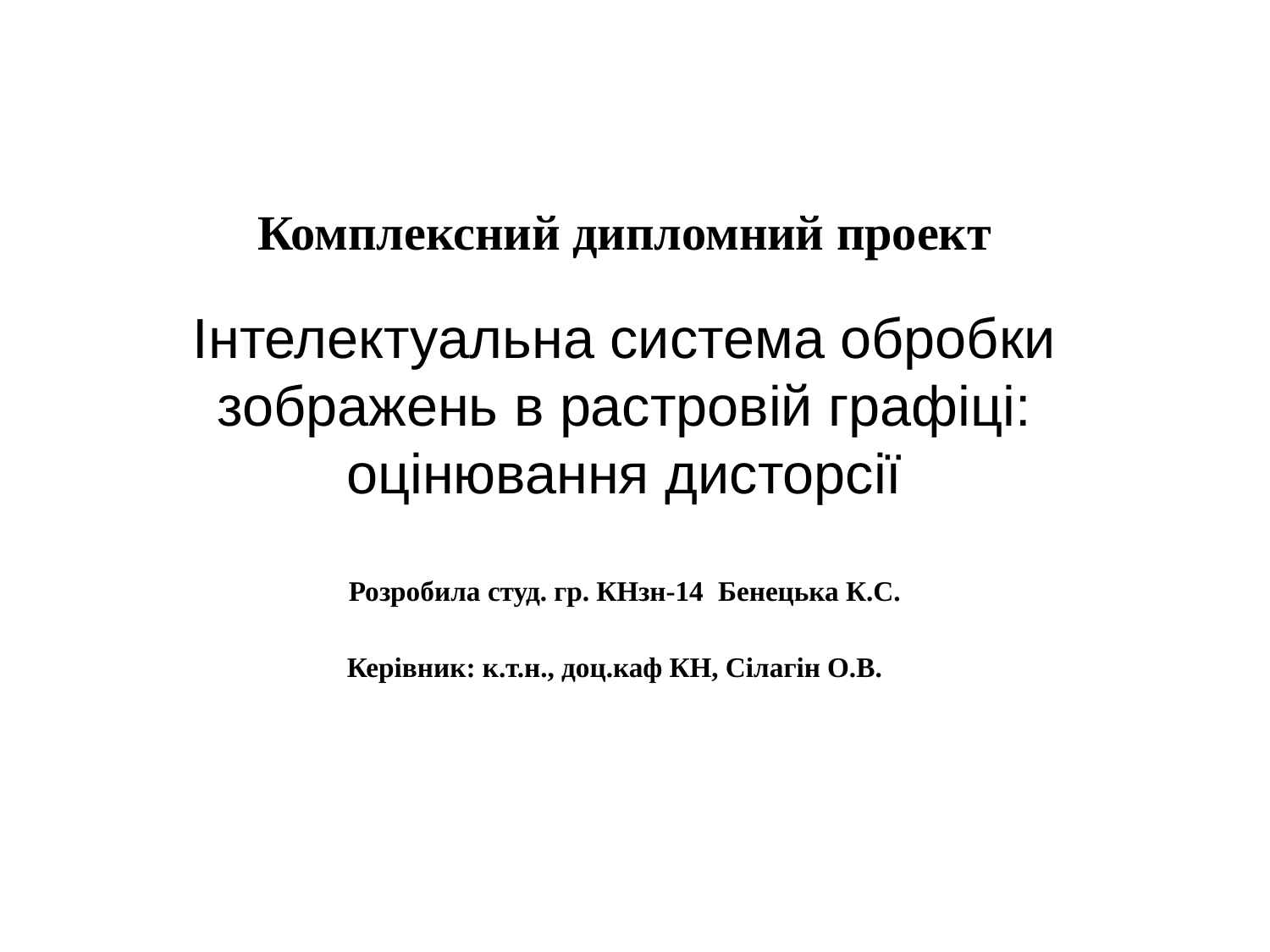

# Комплексний дипломний проект Інтелектуальна система обробки зображень в растровій графіці: оцінювання дисторсії Розробила студ. гр. КНзн-14  Бенецька К.С. Керівник: к.т.н., доц.каф КН, Сілагін О.В.